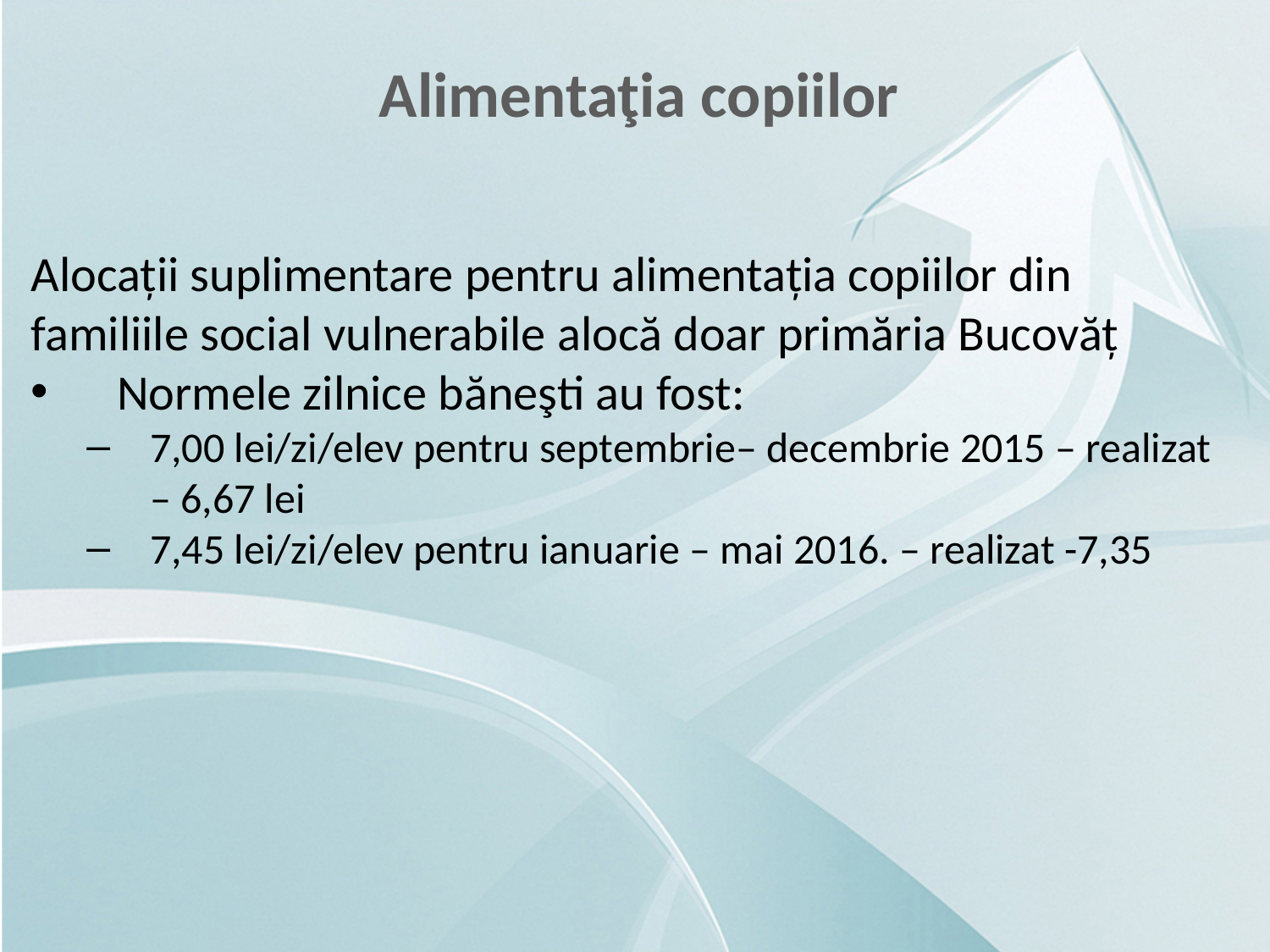

Alimentaţia copiilor
Alocații suplimentare pentru alimentația copiilor din familiile social vulnerabile alocă doar primăria Bucovăț
  Normele zilnice băneşti au fost:
7,00 lei/zi/elev pentru septembrie– decembrie 2015 – realizat – 6,67 lei
7,45 lei/zi/elev pentru ianuarie – mai 2016. – realizat -7,35